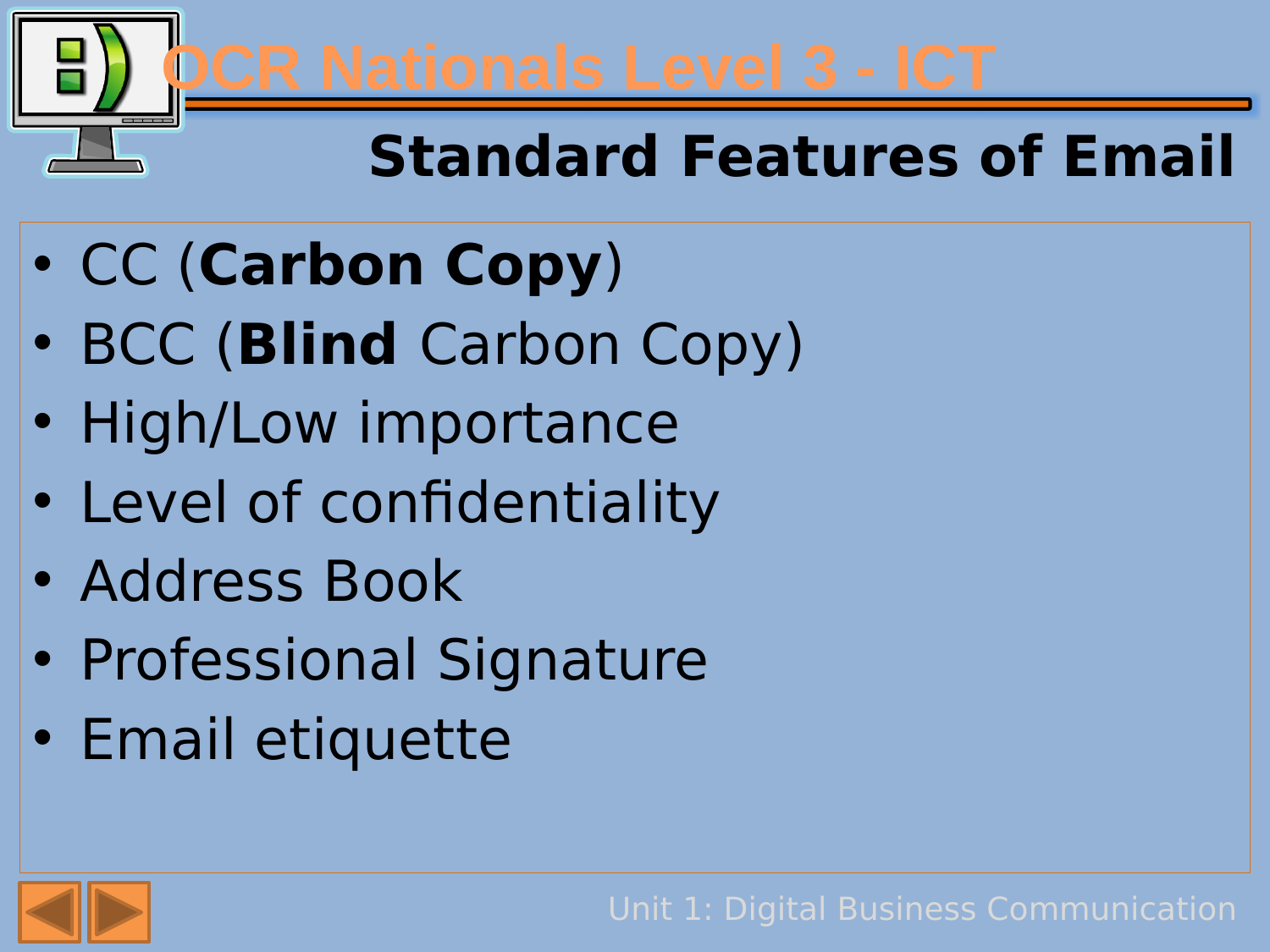

# Standard Features of Email
CC (Carbon Copy)
BCC (Blind Carbon Copy)
High/Low importance
Level of confidentiality
Address Book
Professional Signature
Email etiquette